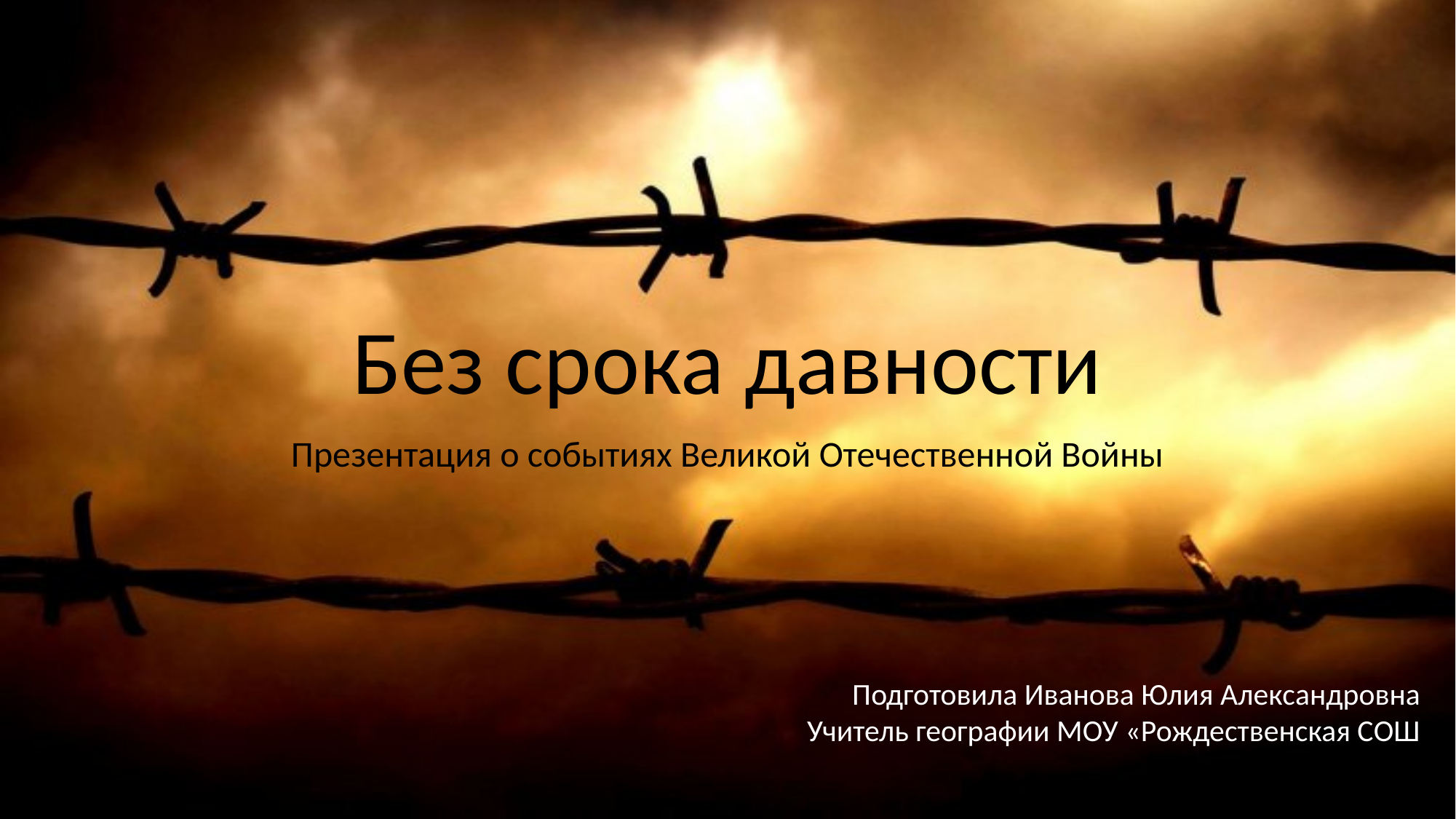

# Без срока давности
Презентация о событиях Великой Отечественной Войны

Подготовила Иванова Юлия Александровна
Учитель географии МОУ «Рождественская СОШ